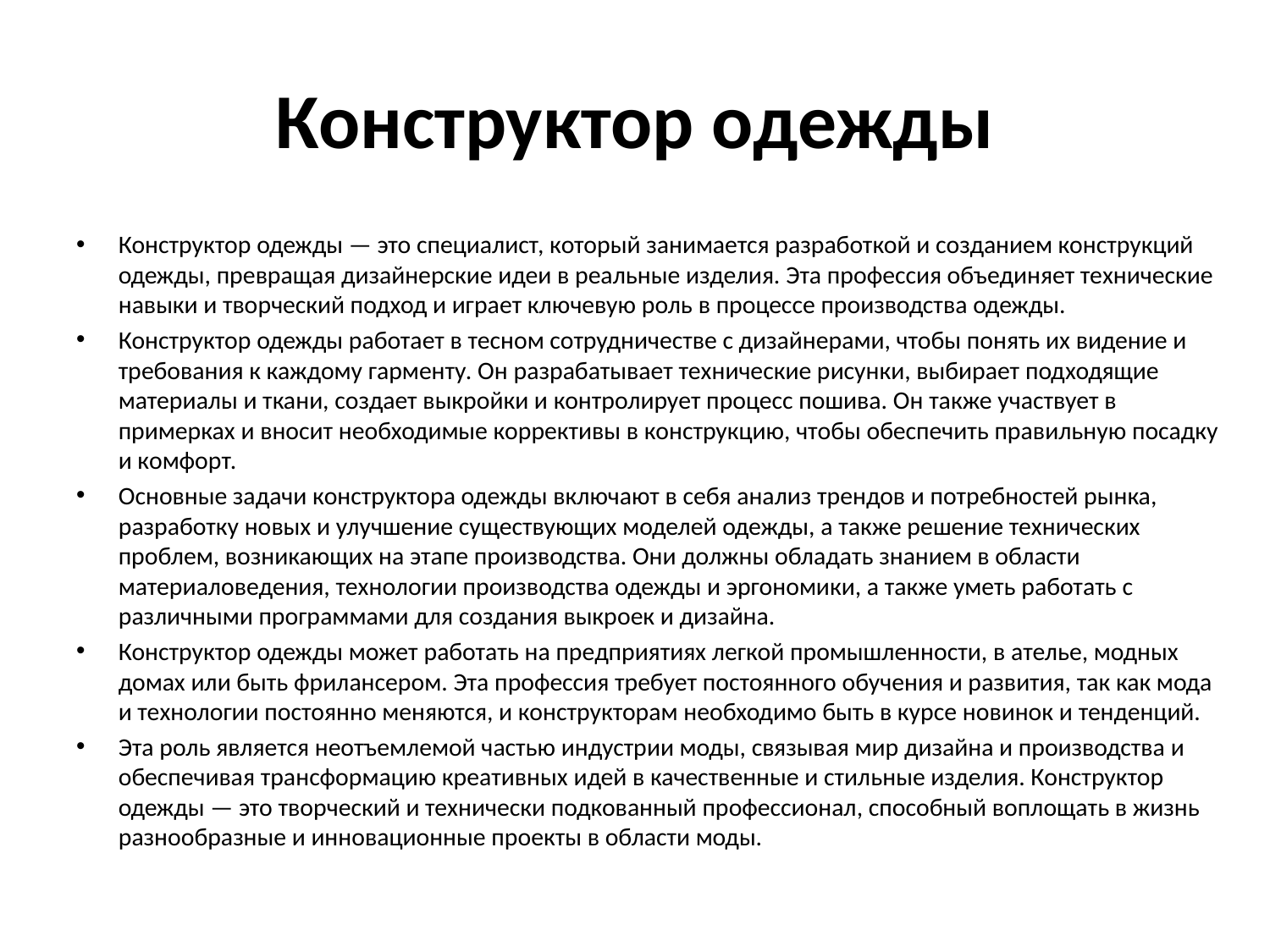

# Конструктор одежды
Конструктор одежды — это специалист, который занимается разработкой и созданием конструкций одежды, превращая дизайнерские идеи в реальные изделия. Эта профессия объединяет технические навыки и творческий подход и играет ключевую роль в процессе производства одежды.
Конструктор одежды работает в тесном сотрудничестве с дизайнерами, чтобы понять их видение и требования к каждому гарменту. Он разрабатывает технические рисунки, выбирает подходящие материалы и ткани, создает выкройки и контролирует процесс пошива. Он также участвует в примерках и вносит необходимые коррективы в конструкцию, чтобы обеспечить правильную посадку и комфорт.
Основные задачи конструктора одежды включают в себя анализ трендов и потребностей рынка, разработку новых и улучшение существующих моделей одежды, а также решение технических проблем, возникающих на этапе производства. Они должны обладать знанием в области материаловедения, технологии производства одежды и эргономики, а также уметь работать с различными программами для создания выкроек и дизайна.
Конструктор одежды может работать на предприятиях легкой промышленности, в ателье, модных домах или быть фрилансером. Эта профессия требует постоянного обучения и развития, так как мода и технологии постоянно меняются, и конструкторам необходимо быть в курсе новинок и тенденций.
Эта роль является неотъемлемой частью индустрии моды, связывая мир дизайна и производства и обеспечивая трансформацию креативных идей в качественные и стильные изделия. Конструктор одежды — это творческий и технически подкованный профессионал, способный воплощать в жизнь разнообразные и инновационные проекты в области моды.